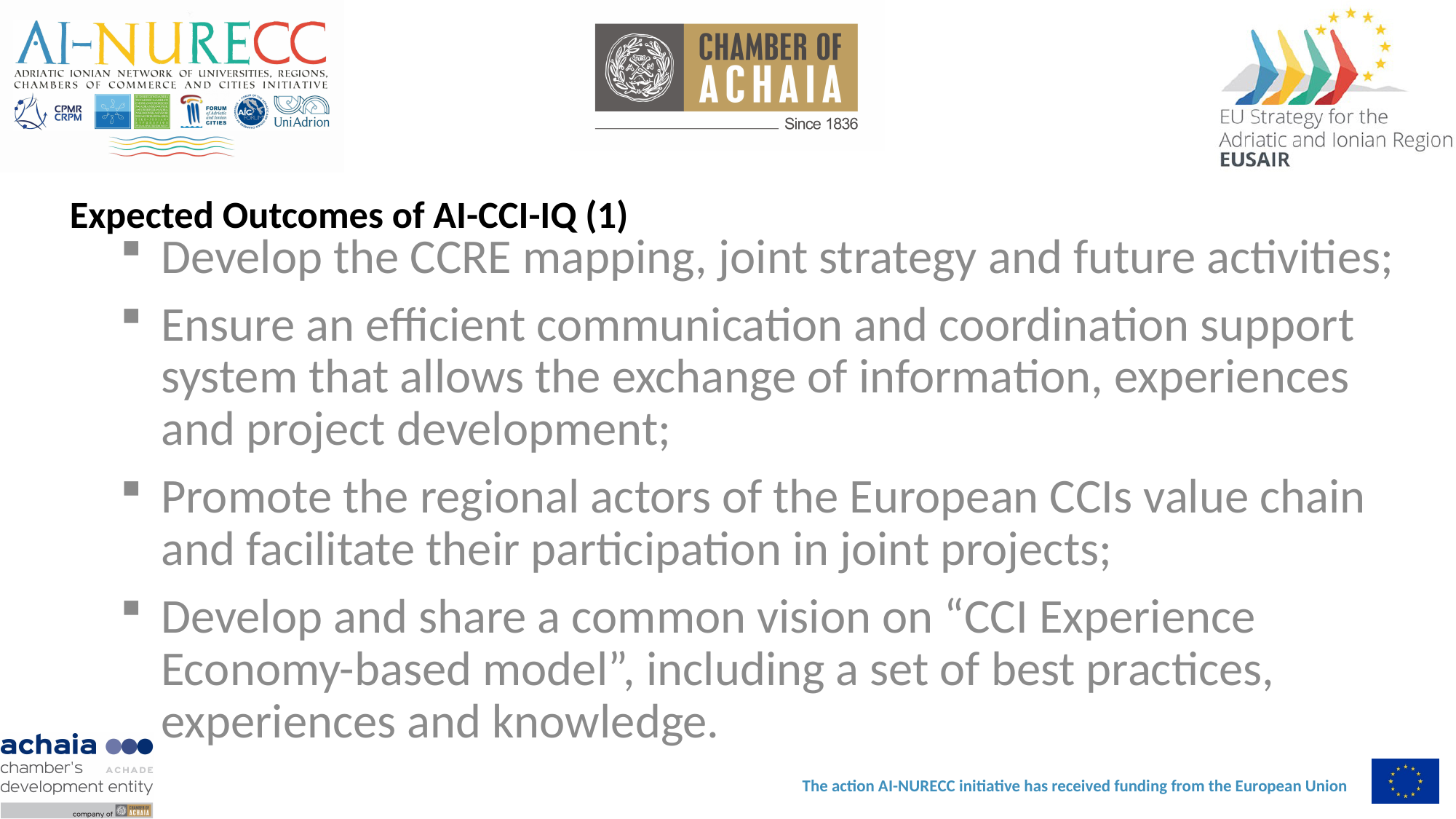

# Expected Outcomes of AI-CCI-IQ (1)
Develop the CCRE mapping, joint strategy and future activities;
Ensure an efficient communication and coordination support system that allows the exchange of information, experiences and project development;
Promote the regional actors of the European CCIs value chain and facilitate their participation in joint projects;
Develop and share a common vision on “CCI Experience Economy-based model”, including a set of best practices, experiences and knowledge.